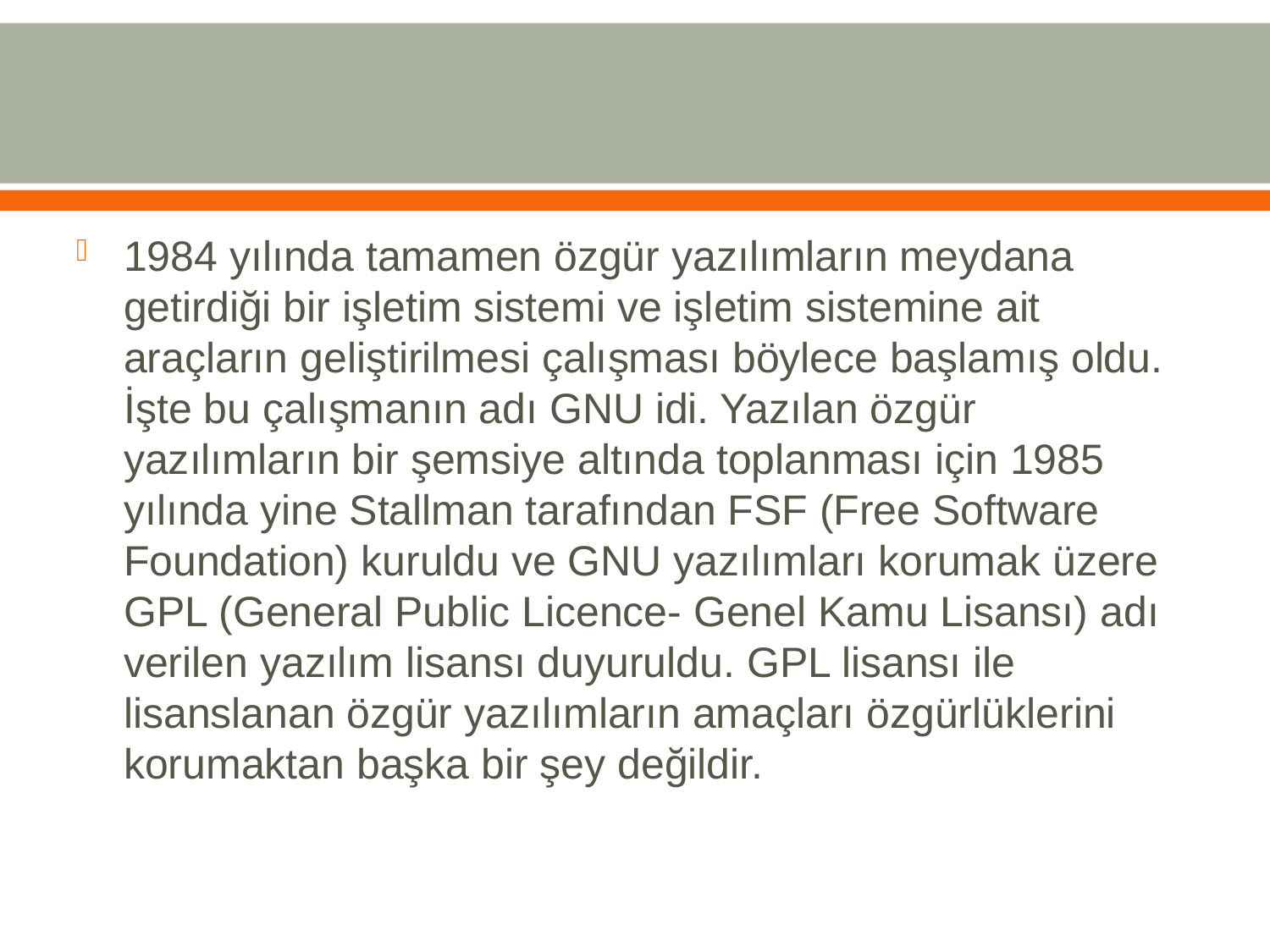

#
1984 yılında tamamen özgür yazılımların meydana getirdiği bir işletim sistemi ve işletim sistemine ait araçların geliştirilmesi çalışması böylece başlamış oldu. İşte bu çalışmanın adı GNU idi. Yazılan özgür yazılımların bir şemsiye altında toplanması için 1985 yılında yine Stallman tarafından FSF (Free Software Foundation) kuruldu ve GNU yazılımları korumak üzere GPL (General Public Licence- Genel Kamu Lisansı) adı verilen yazılım lisansı duyuruldu. GPL lisansı ile lisanslanan özgür yazılımların amaçları özgürlüklerini korumaktan başka bir şey değildir.